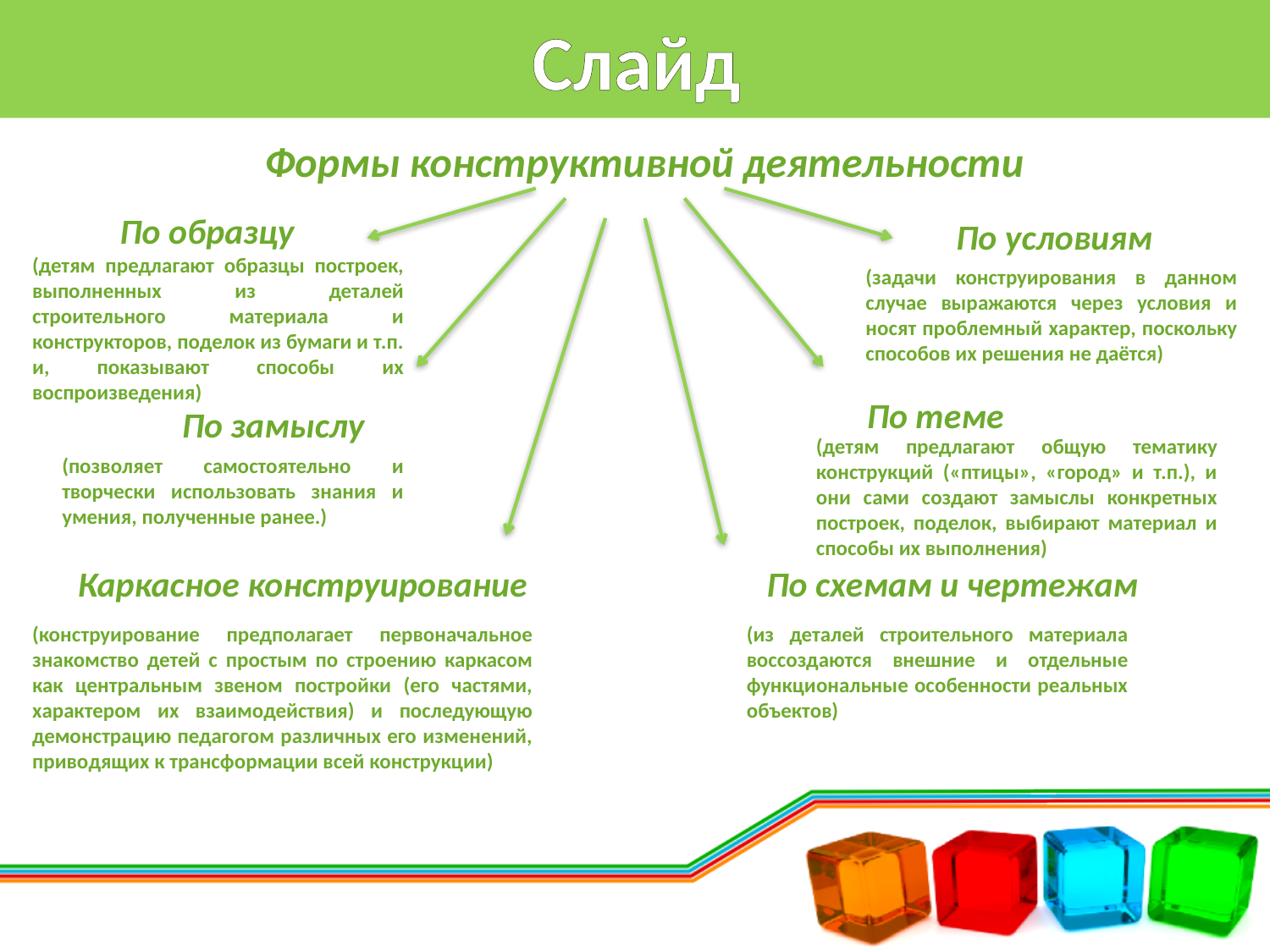

# Слайд
Формы конструктивной деятельности
По образцу
По условиям
(детям предлагают образцы построек, выполненных из деталей строительного материала и конструкторов, поделок из бумаги и т.п. и, показывают способы их воспроизведения)
(задачи конструирования в данном случае выражаются через условия и носят проблемный характер, поскольку способов их решения не даётся)
По теме
По замыслу
(детям предлагают общую тематику конструкций («птицы», «город» и т.п.), и они сами создают замыслы конкретных построек, поделок, выбирают материал и способы их выполнения)
(позволяет самостоятельно и творчески использовать знания и умения, полученные ранее.)
Каркасное конструирование
По схемам и чертежам
(конструирование предполагает первоначальное знакомство детей с простым по строению каркасом как центральным звеном постройки (его частями, характером их взаимодействия) и последующую демонстрацию педагогом различных его изменений, приводящих к трансформации всей конструкции)
(из деталей строительного материала воссоздаются внешние и отдельные функциональные особенности реальных объектов)